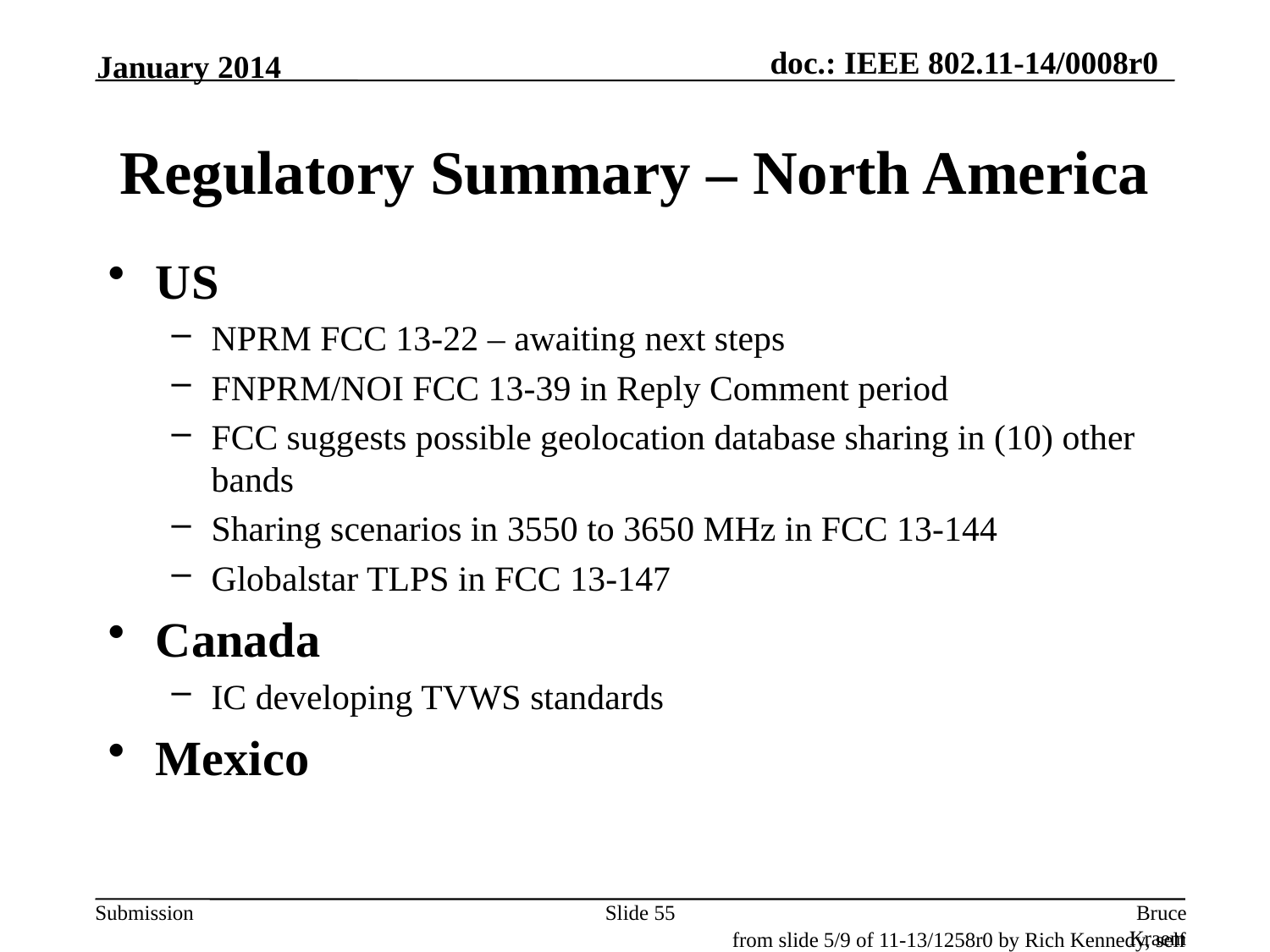

January 2014
# Regulatory Summary – North America
US
NPRM FCC 13-22 – awaiting next steps
FNPRM/NOI FCC 13-39 in Reply Comment period
FCC suggests possible geolocation database sharing in (10) other bands
Sharing scenarios in 3550 to 3650 MHz in FCC 13-144
Globalstar TLPS in FCC 13-147
Canada
IC developing TVWS standards
Mexico
Slide 55
Bruce Kraemer, Marvell
from slide 5/9 of 11-13/1258r0 by Rich Kennedy, self